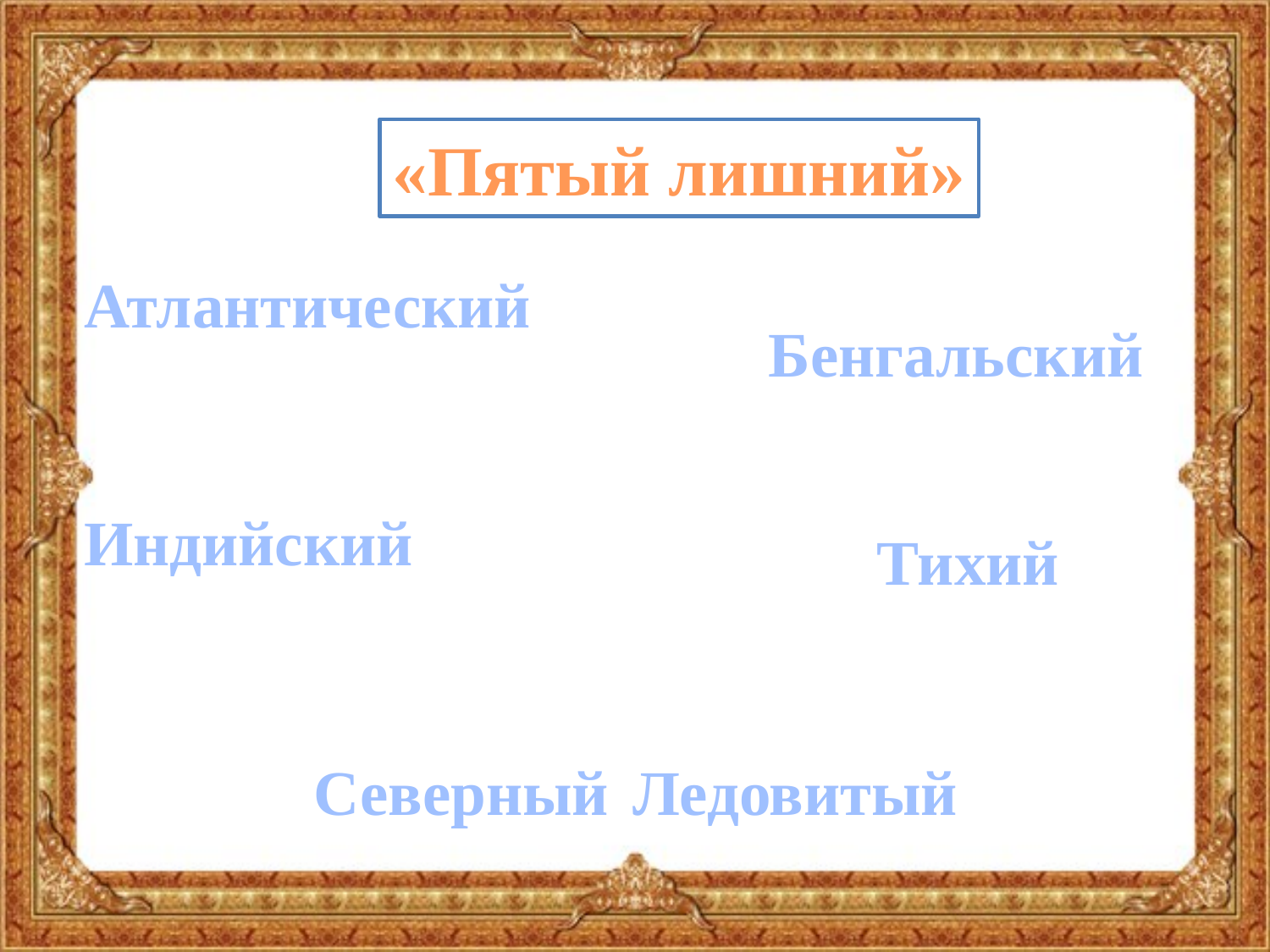

«Пятый лишний»
Атлантический
Бенгальский
Индийский
Тихий
Северный Ледовитый